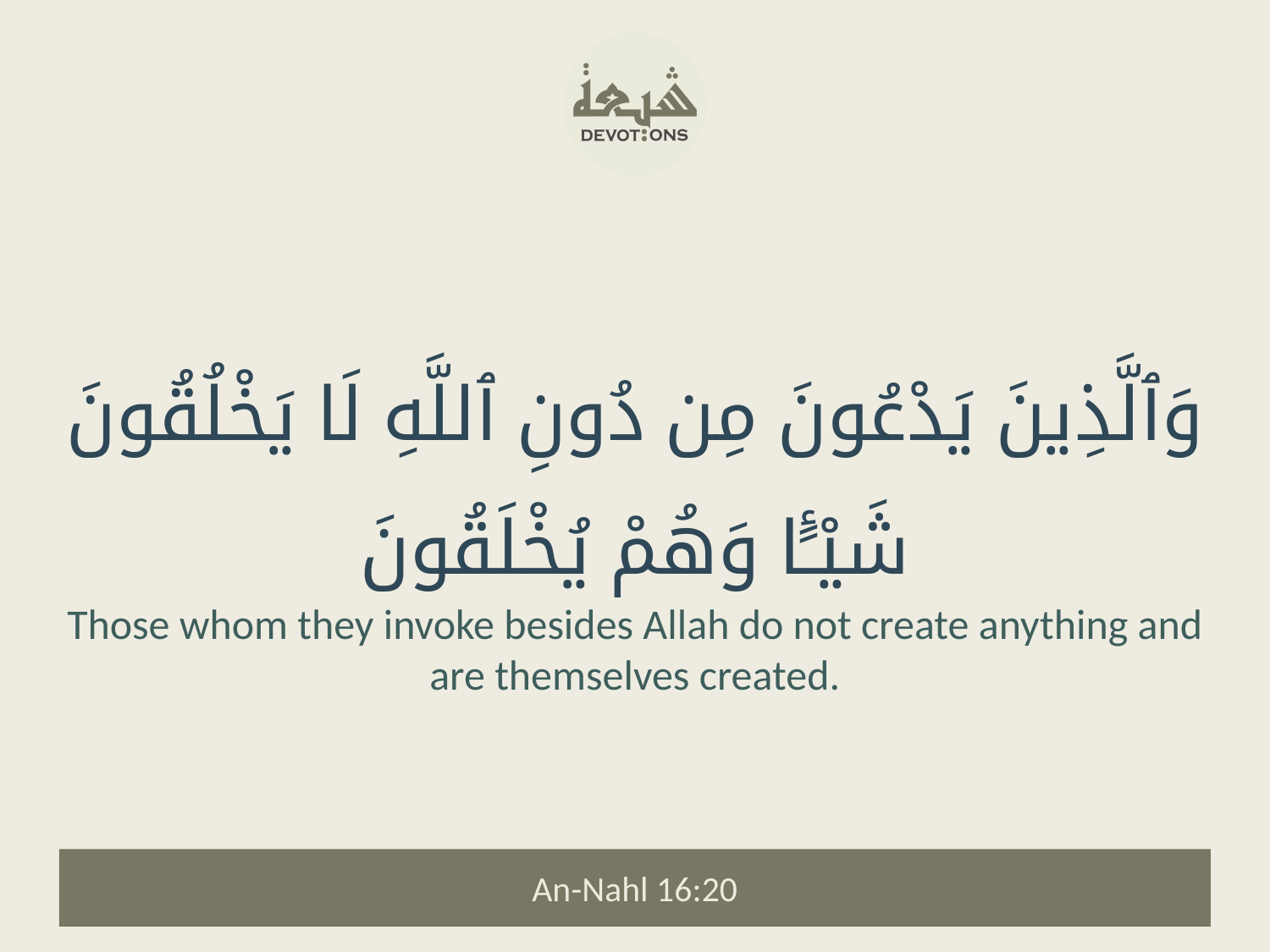

وَٱلَّذِينَ يَدْعُونَ مِن دُونِ ٱللَّهِ لَا يَخْلُقُونَ شَيْـًٔا وَهُمْ يُخْلَقُونَ
Those whom they invoke besides Allah do not create anything and are themselves created.
An-Nahl 16:20